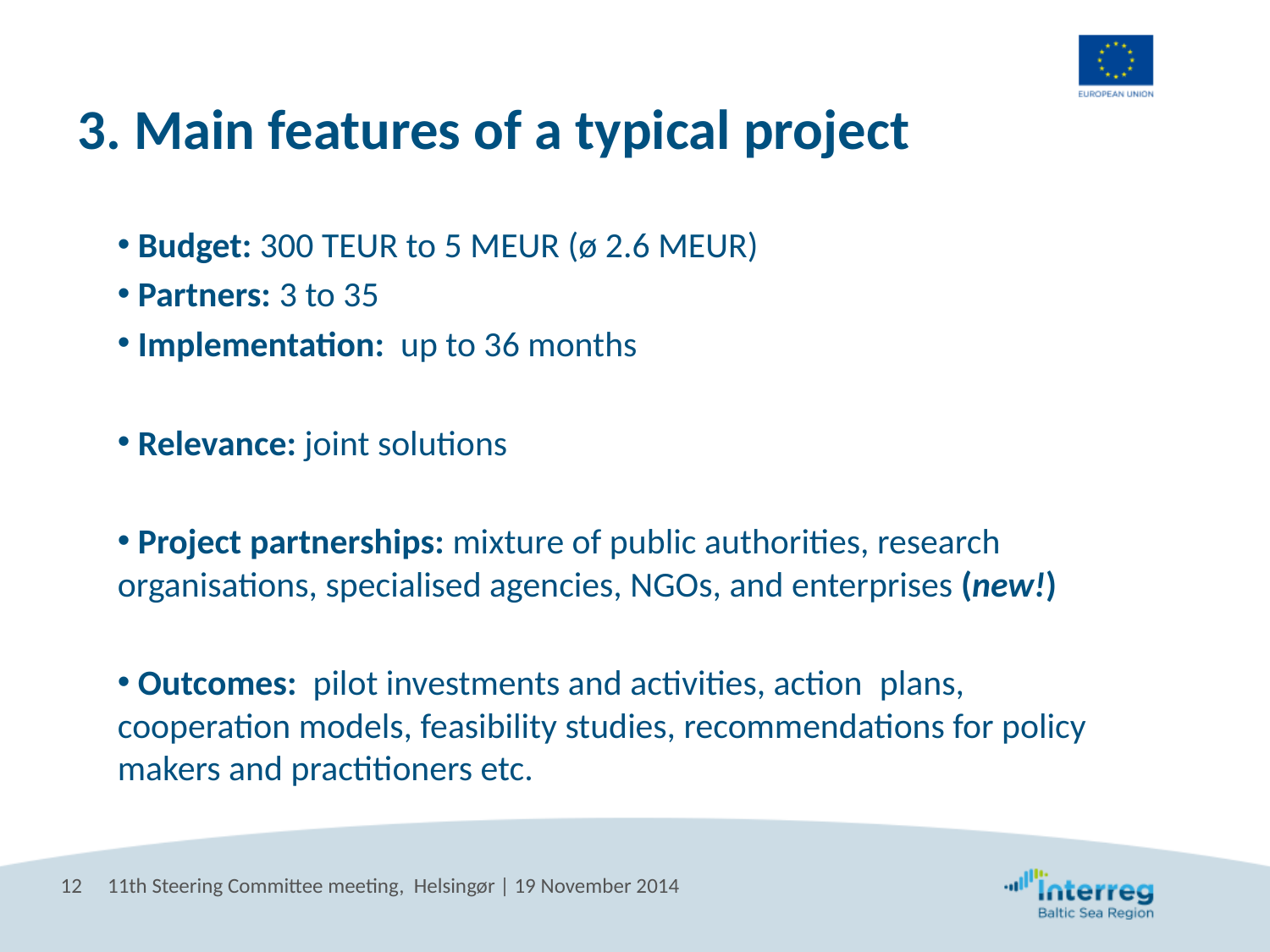

# 3. Main features of a typical project
 Budget: 300 TEUR to 5 MEUR (ø 2.6 MEUR)
 Partners: 3 to 35
 Implementation:  up to 36 months

 Relevance: joint solutions

 Project partnerships: mixture of public authorities, research organisations, specialised agencies, NGOs, and enterprises (new!)

 Outcomes:  pilot investments and activities, action 	plans, cooperation models, feasibility studies, recommendations for policy makers and practitioners etc.

12
11th Steering Committee meeting,  Helsingør | 19 November 2014